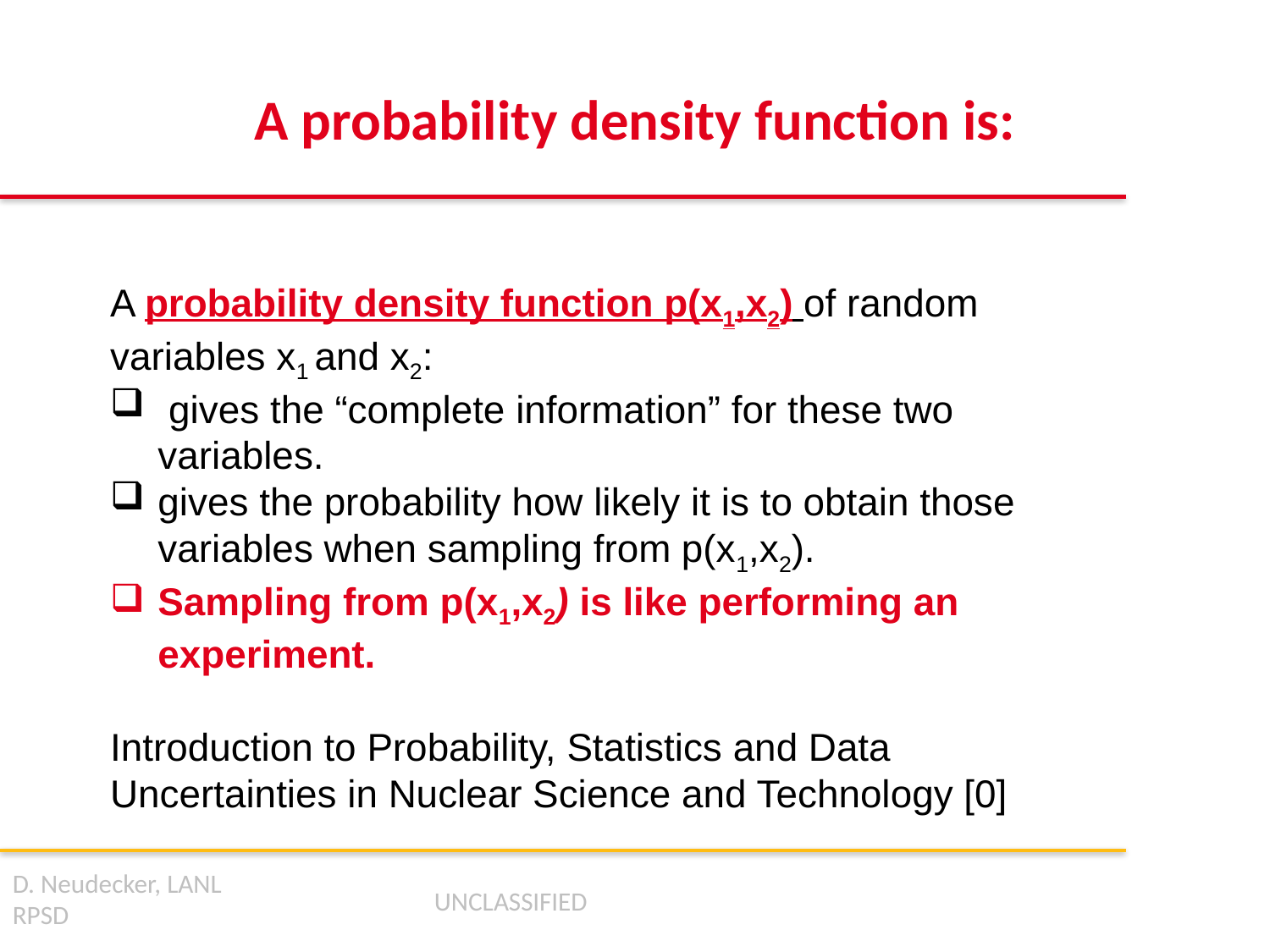

# A probability density function is:
A probability density function p(x1,x2) of random variables x1 and x2:
 gives the “complete information” for these two variables.
gives the probability how likely it is to obtain those variables when sampling from p(x1,x2).
Sampling from p(x1,x2) is like performing an experiment.

Introduction to Probability, Statistics and Data Uncertainties in Nuclear Science and Technology [0]
D. Neudecker, LANL
RPSD
UNCLASSIFIED